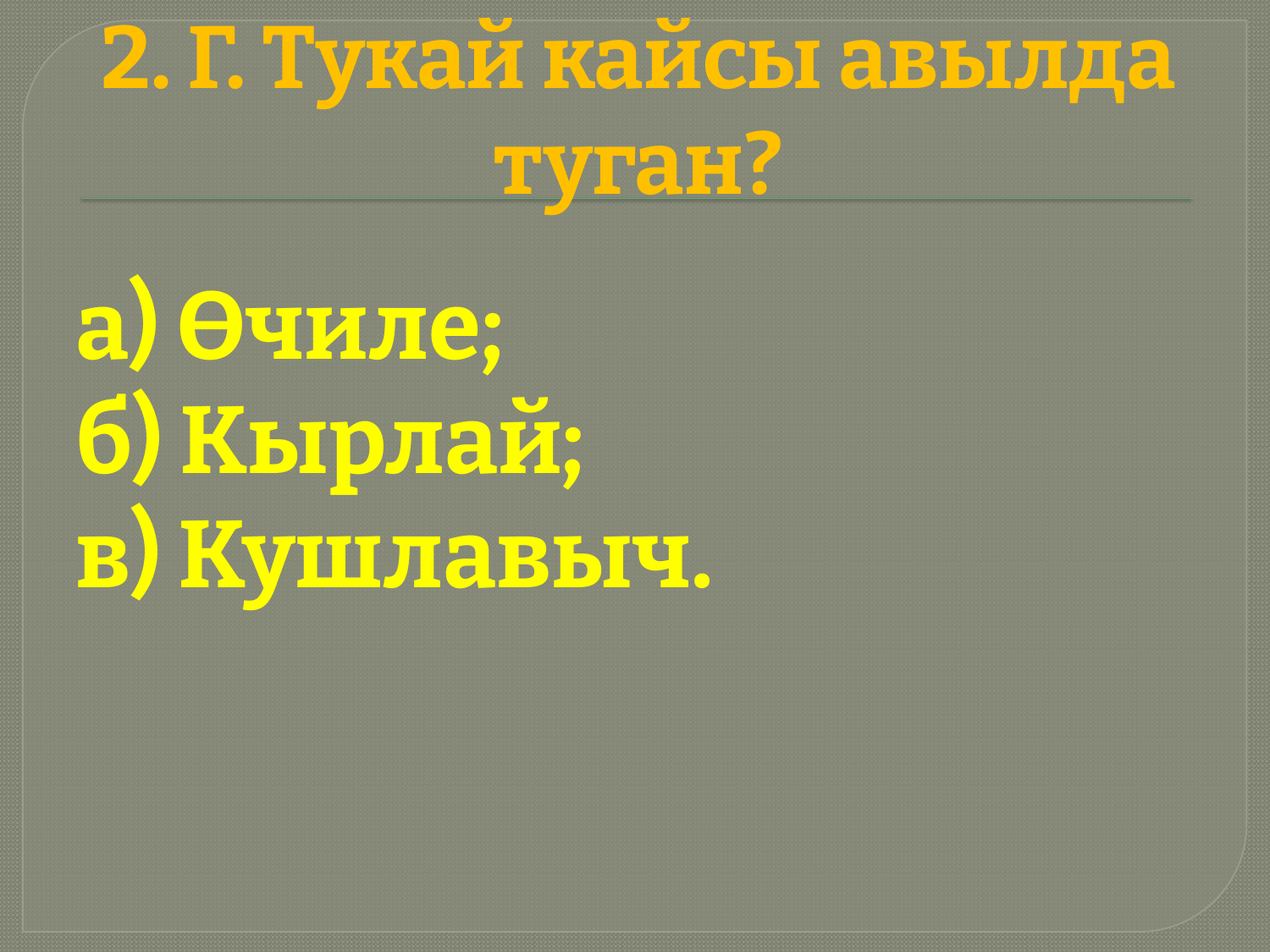

# 2. Г. Тукай кайсы авылда туган?
а) Өчиле;
б) Кырлай;
в) Кушлавыч.